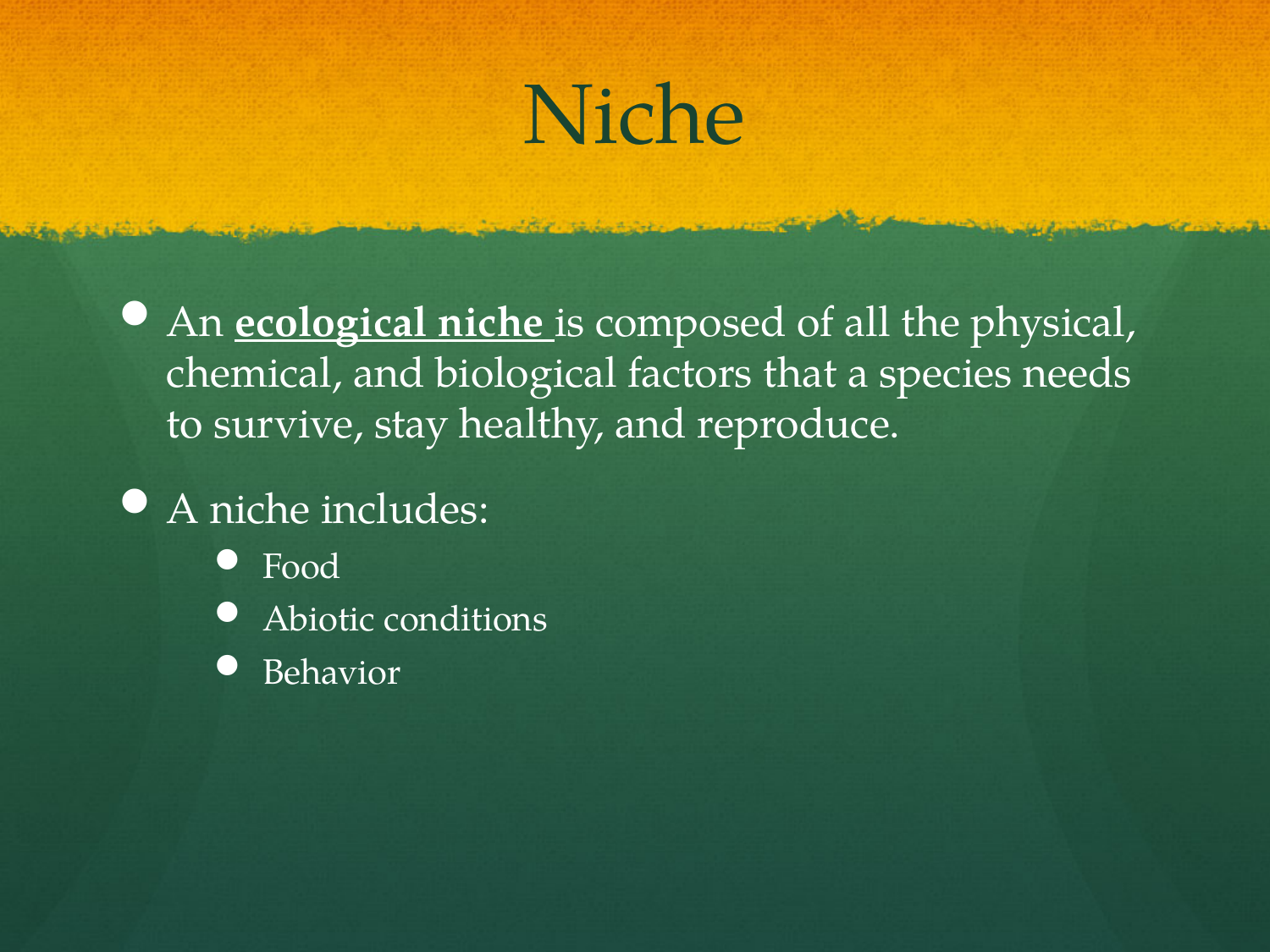

# Niche
An ecological niche is composed of all the physical, chemical, and biological factors that a species needs to survive, stay healthy, and reproduce.
A niche includes:
Food
Abiotic conditions
Behavior